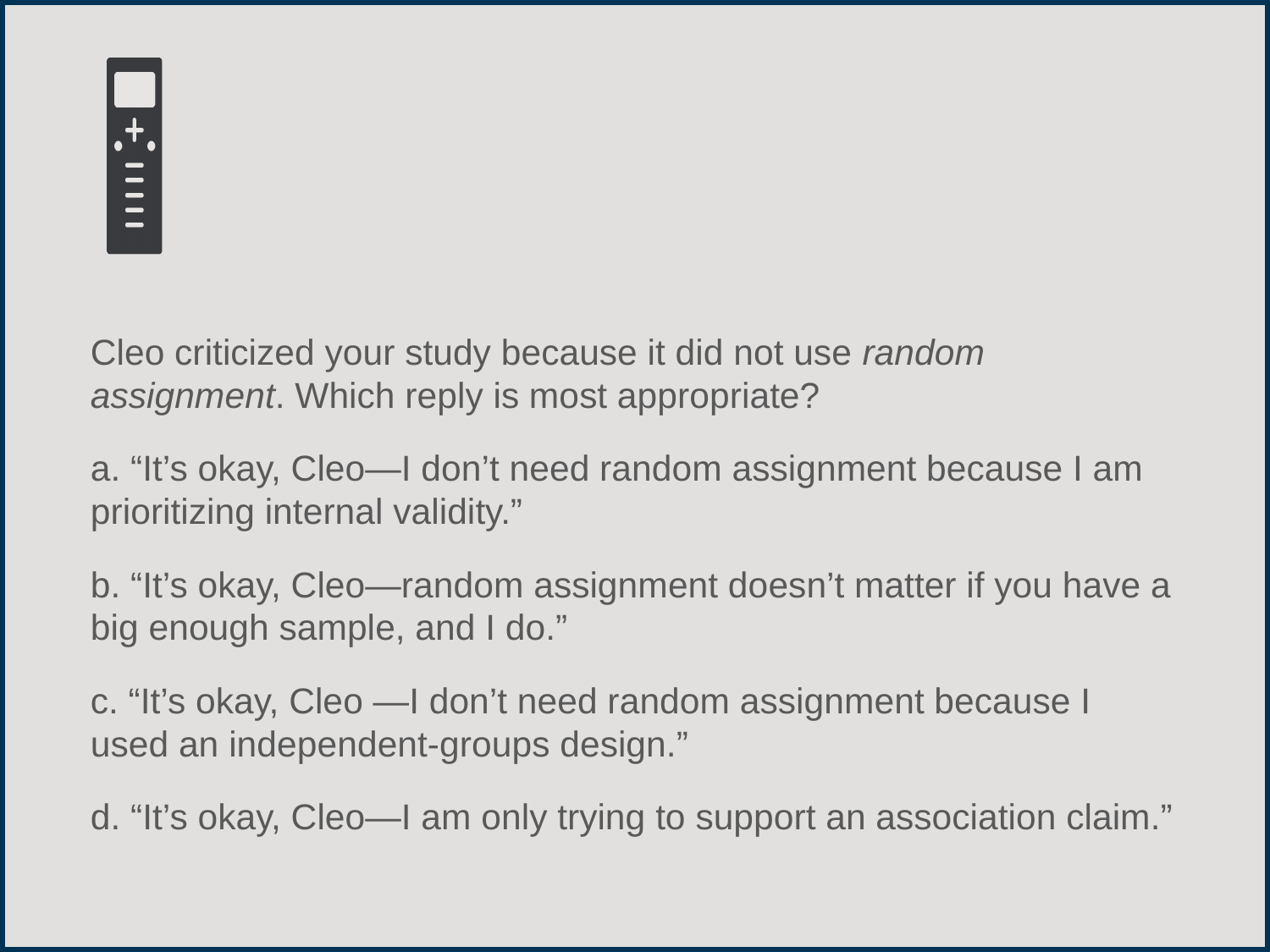

Cleo criticized your study because it did not use random assignment. Which reply is most appropriate?
a. “It’s okay, Cleo—I don’t need random assignment because I am prioritizing internal validity.”
b. “It’s okay, Cleo—random assignment doesn’t matter if you have a big enough sample, and I do.”
c. “It’s okay, Cleo —I don’t need random assignment because I used an independent-groups design.”
d. “It’s okay, Cleo—I am only trying to support an association claim.”